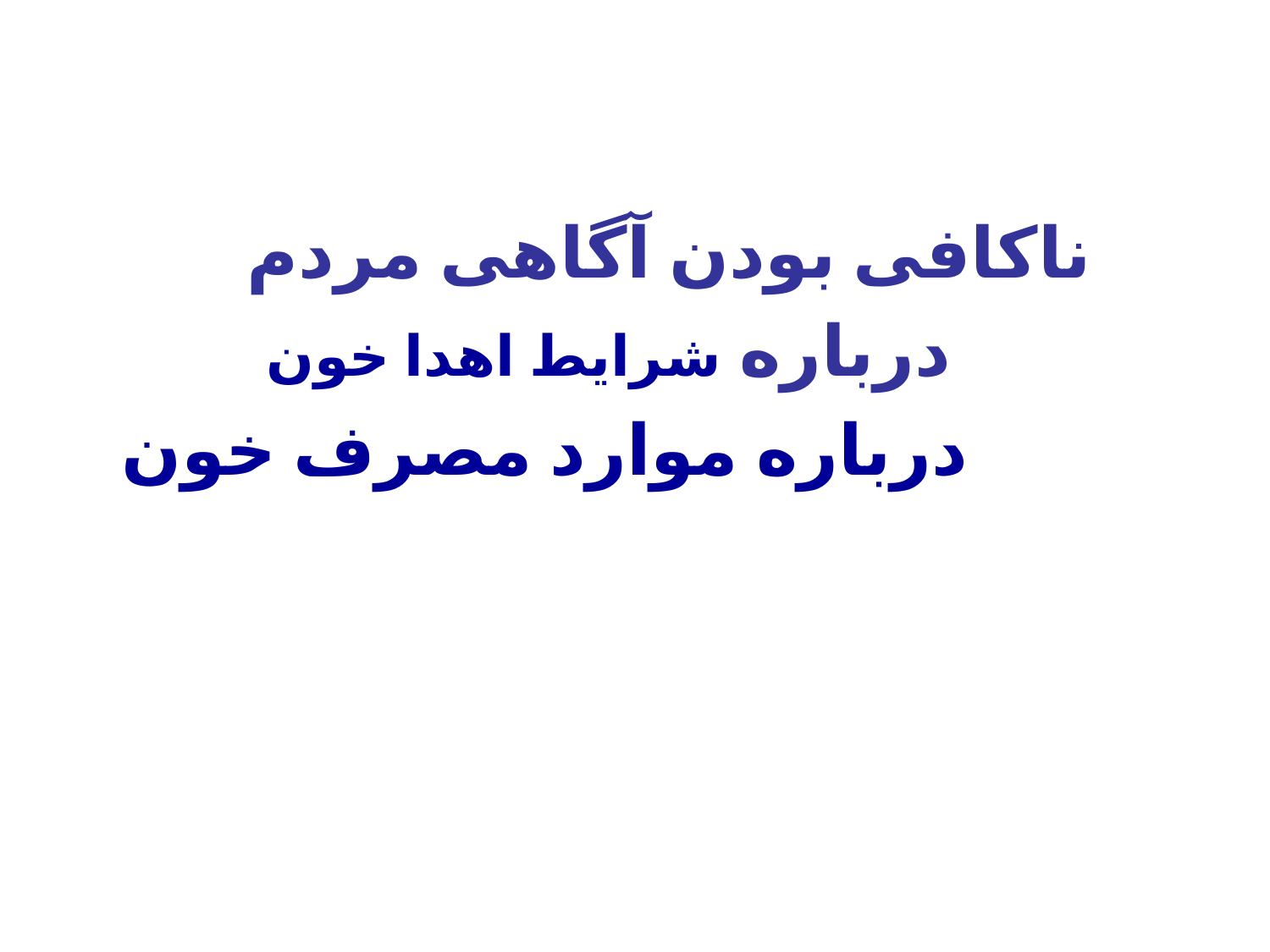

ناکافی بودن آگاهی مردم
            درباره شرايط اهدا خون
           درباره موارد مصرف خون